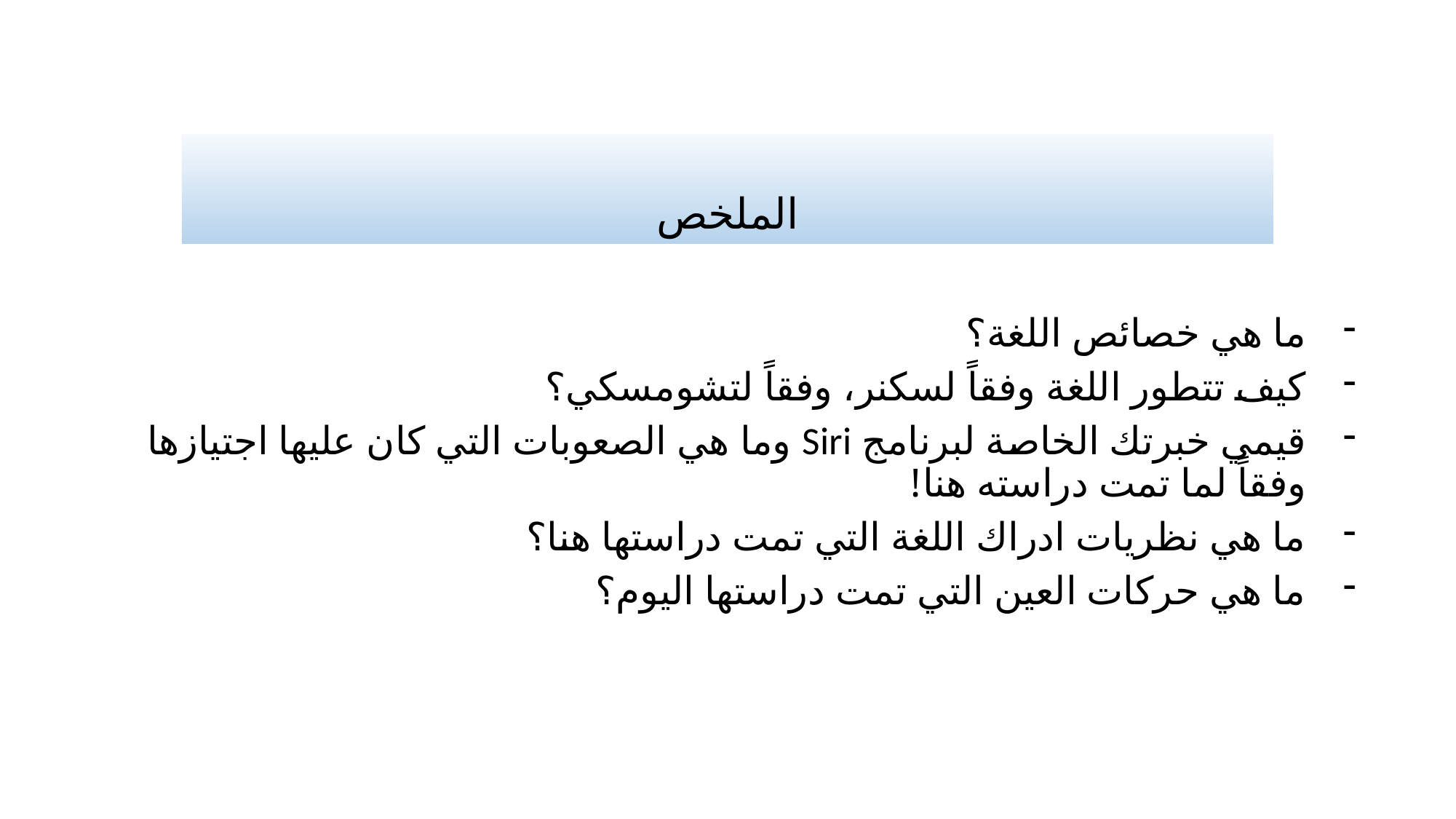

# الملخص
ما هي خصائص اللغة؟
كيف تتطور اللغة وفقاً لسكنر، وفقاً لتشومسكي؟
قيمي خبرتك الخاصة لبرنامج Siri وما هي الصعوبات التي كان عليها اجتيازها وفقاً لما تمت دراسته هنا!
ما هي نظريات ادراك اللغة التي تمت دراستها هنا؟
ما هي حركات العين التي تمت دراستها اليوم؟